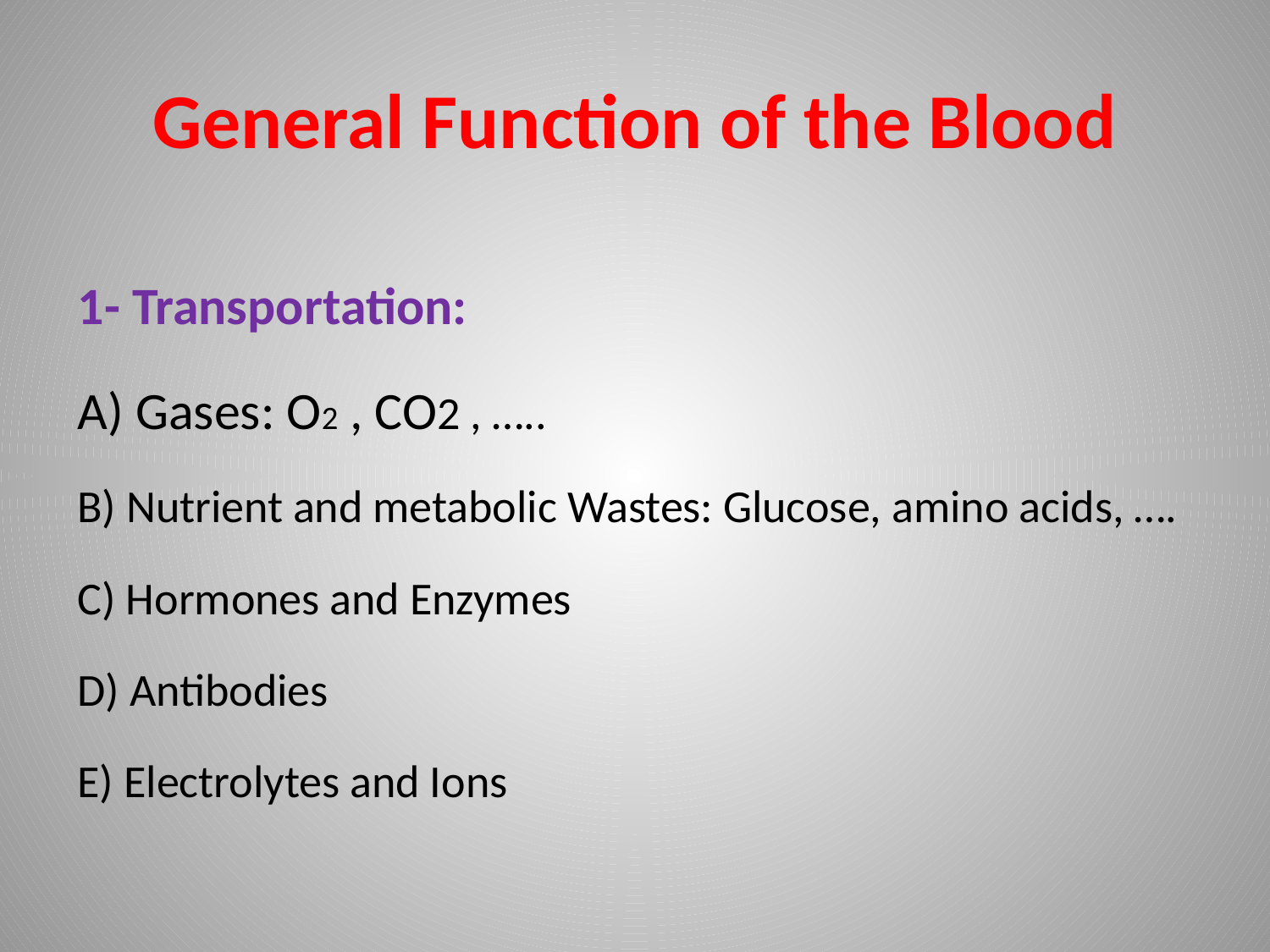

# General Function of the Blood
1- Transportation:
A) Gases: O2 , CO2 , …..
B) Nutrient and metabolic Wastes: Glucose, amino acids, ….
C) Hormones and Enzymes
D) Antibodies
E) Electrolytes and Ions